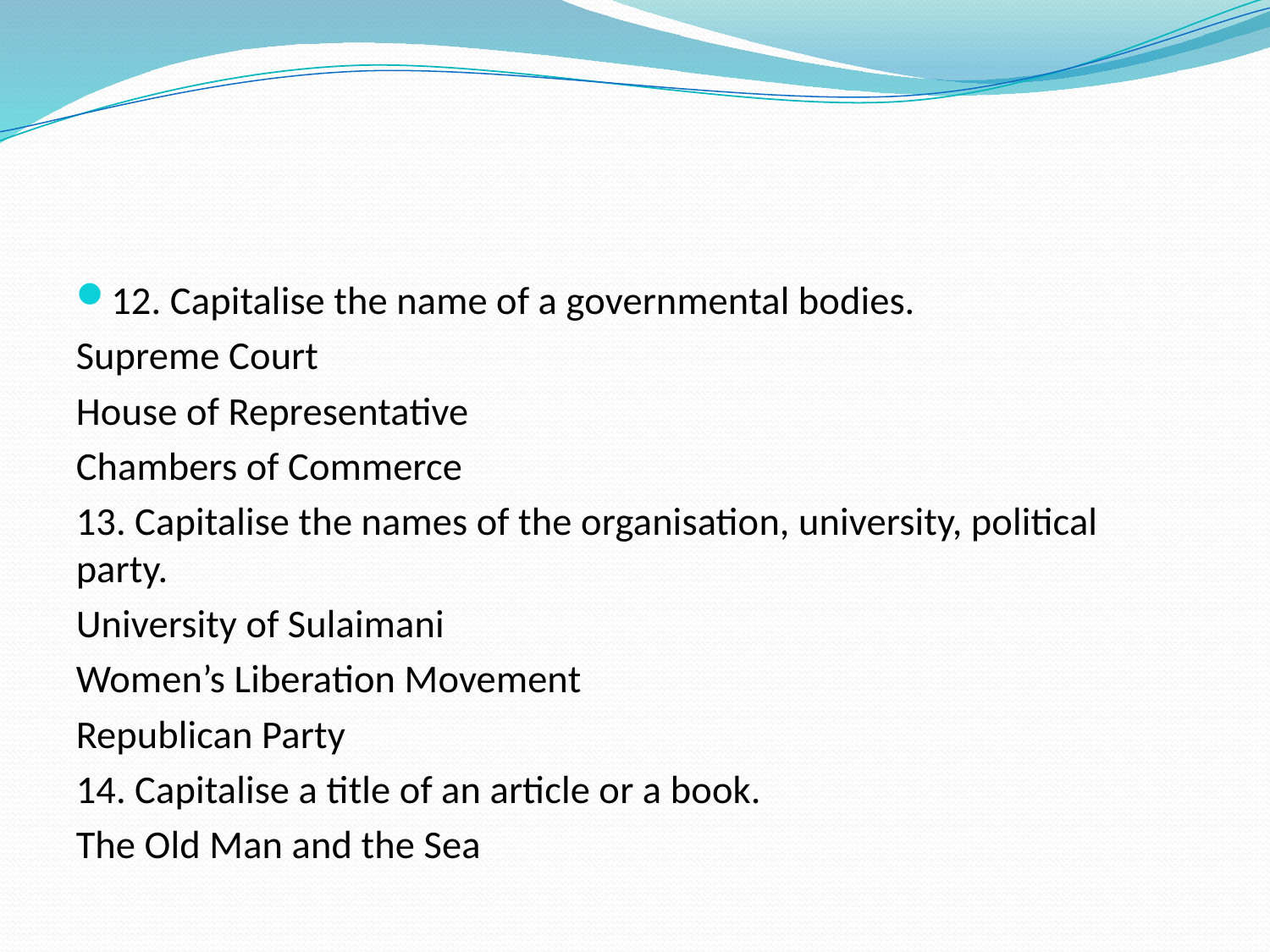

#
12. Capitalise the name of a governmental bodies.
Supreme Court
House of Representative
Chambers of Commerce
13. Capitalise the names of the organisation, university, political party.
University of Sulaimani
Women’s Liberation Movement
Republican Party
14. Capitalise a title of an article or a book.
The Old Man and the Sea